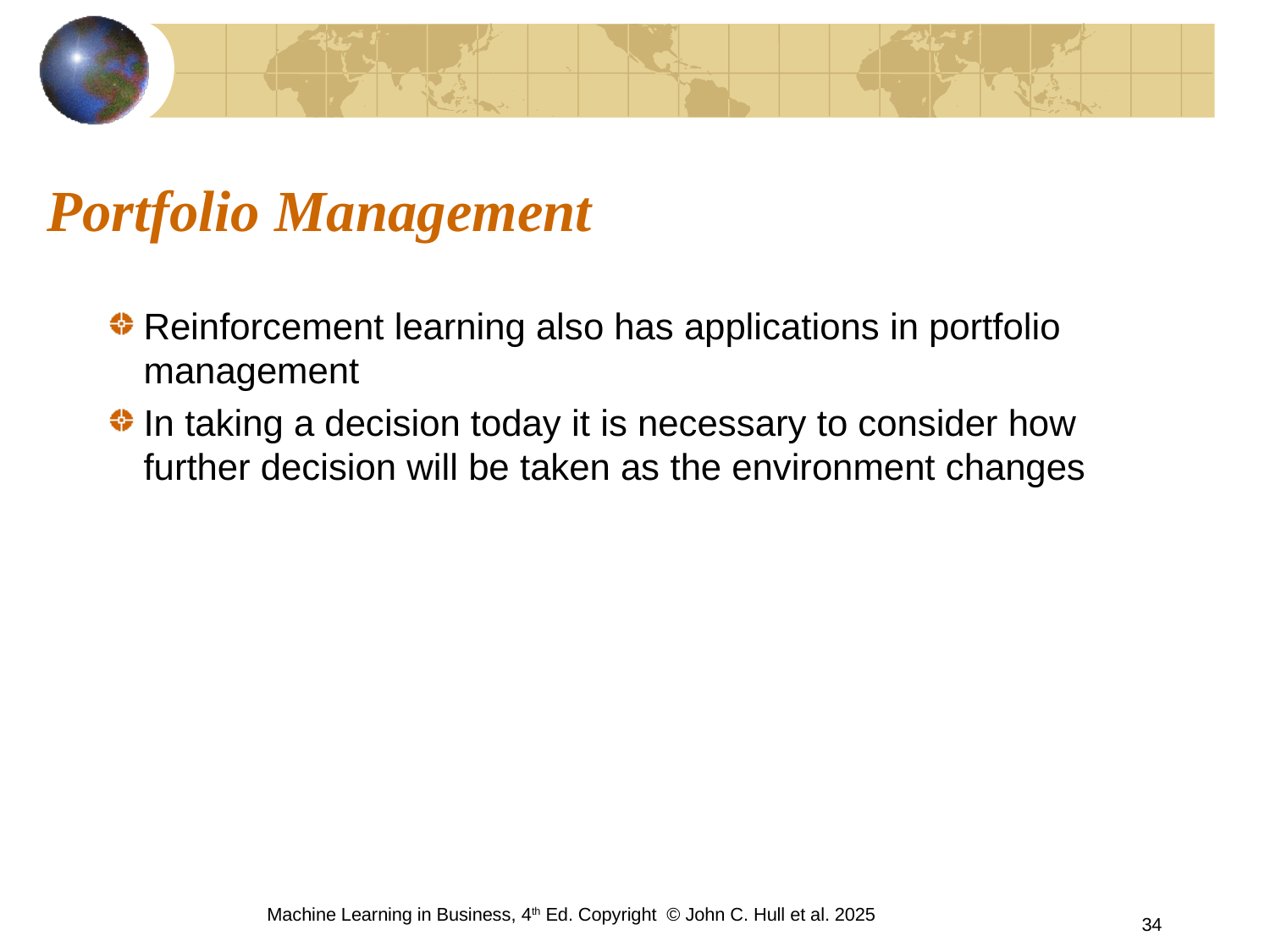

# Portfolio Management
Reinforcement learning also has applications in portfolio management
In taking a decision today it is necessary to consider how further decision will be taken as the environment changes
Machine Learning in Business, 4th Ed. Copyright  © John C. Hull et al. 2025
34